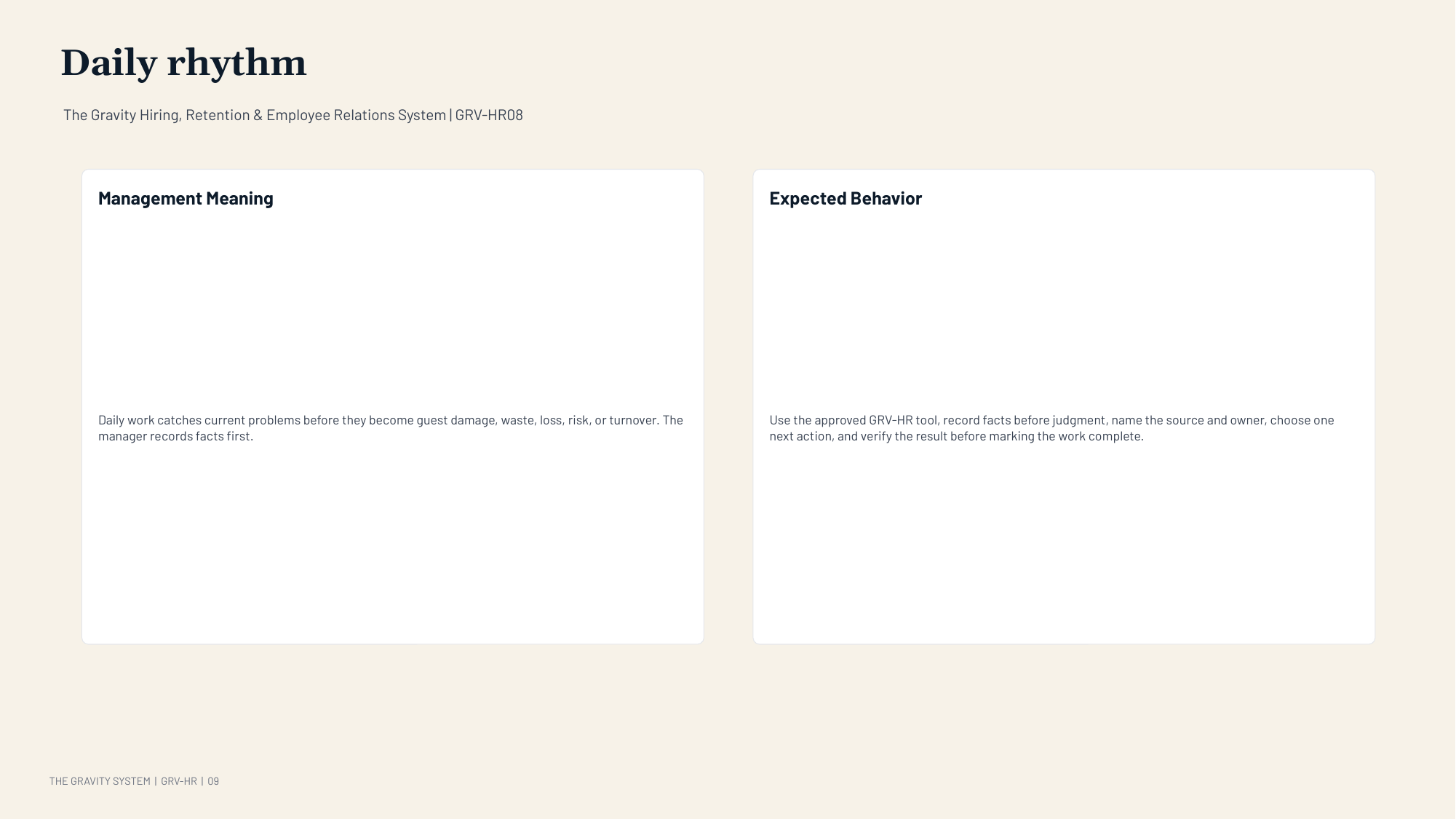

Daily rhythm
The Gravity Hiring, Retention & Employee Relations System | GRV-HR08

Management Meaning
Expected Behavior
Daily work catches current problems before they become guest damage, waste, loss, risk, or turnover. The manager records facts first.
Use the approved GRV-HR tool, record facts before judgment, name the source and owner, choose one next action, and verify the result before marking the work complete.
THE GRAVITY SYSTEM  |  GRV-HR  |  09